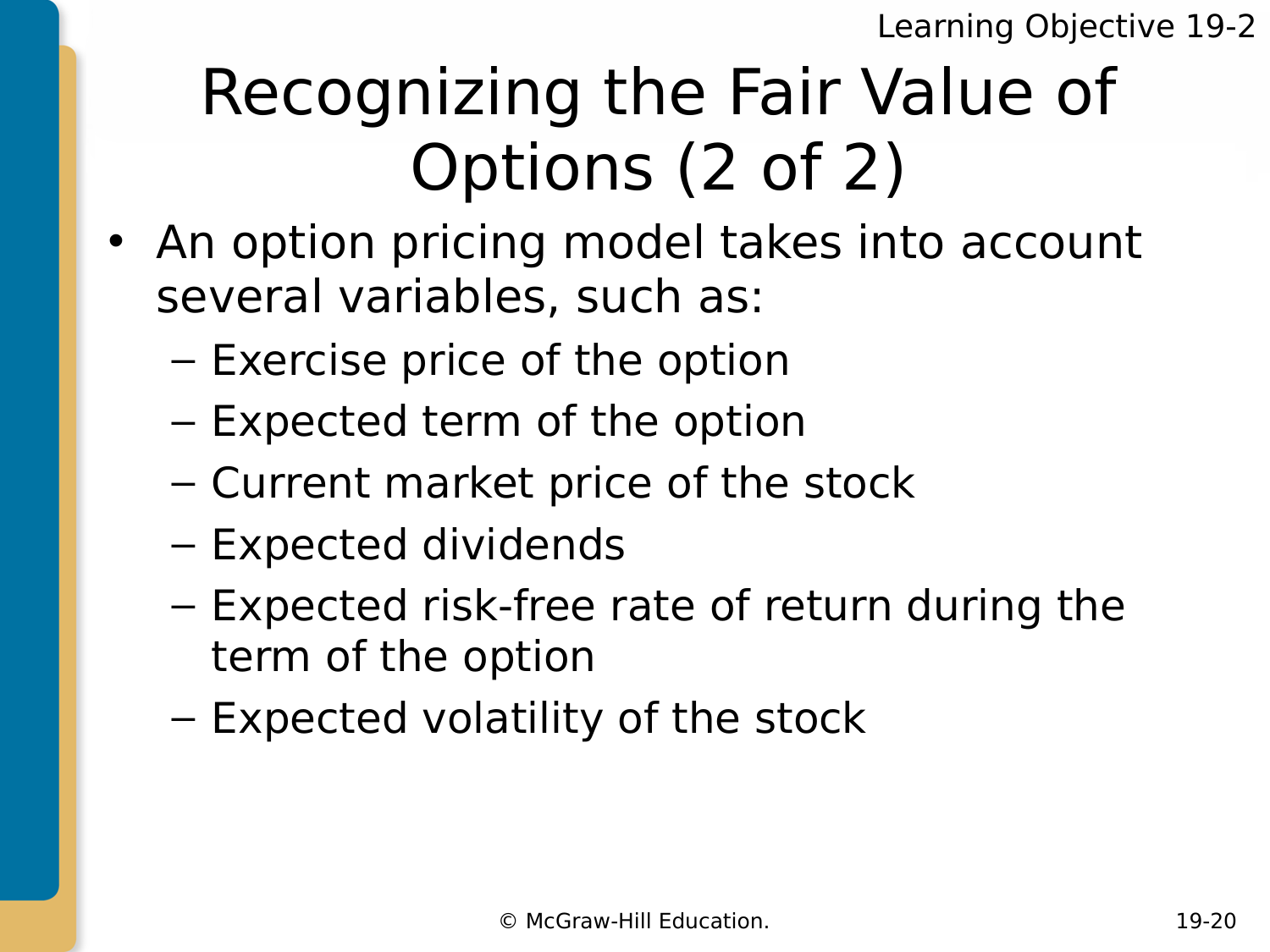

Learning Objective 19-2
# Recognizing the Fair Value of Options (2 of 2)
An option pricing model takes into account several variables, such as:
Exercise price of the option
Expected term of the option
Current market price of the stock
Expected dividends
Expected risk-free rate of return during the term of the option
Expected volatility of the stock